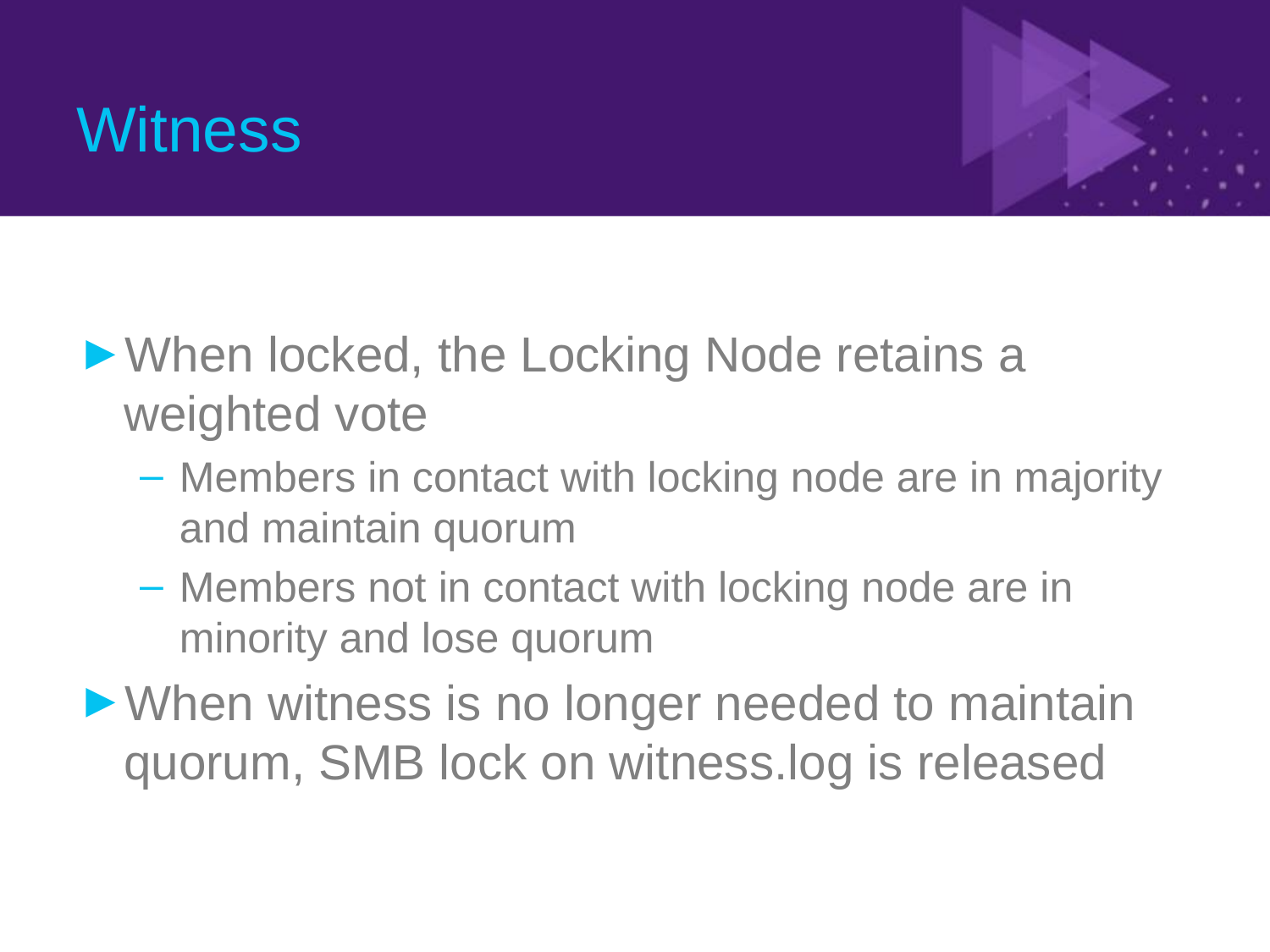

# Witness
When locked, the Locking Node retains a weighted vote
Members in contact with locking node are in majority and maintain quorum
Members not in contact with locking node are in minority and lose quorum
When witness is no longer needed to maintain quorum, SMB lock on witness.log is released